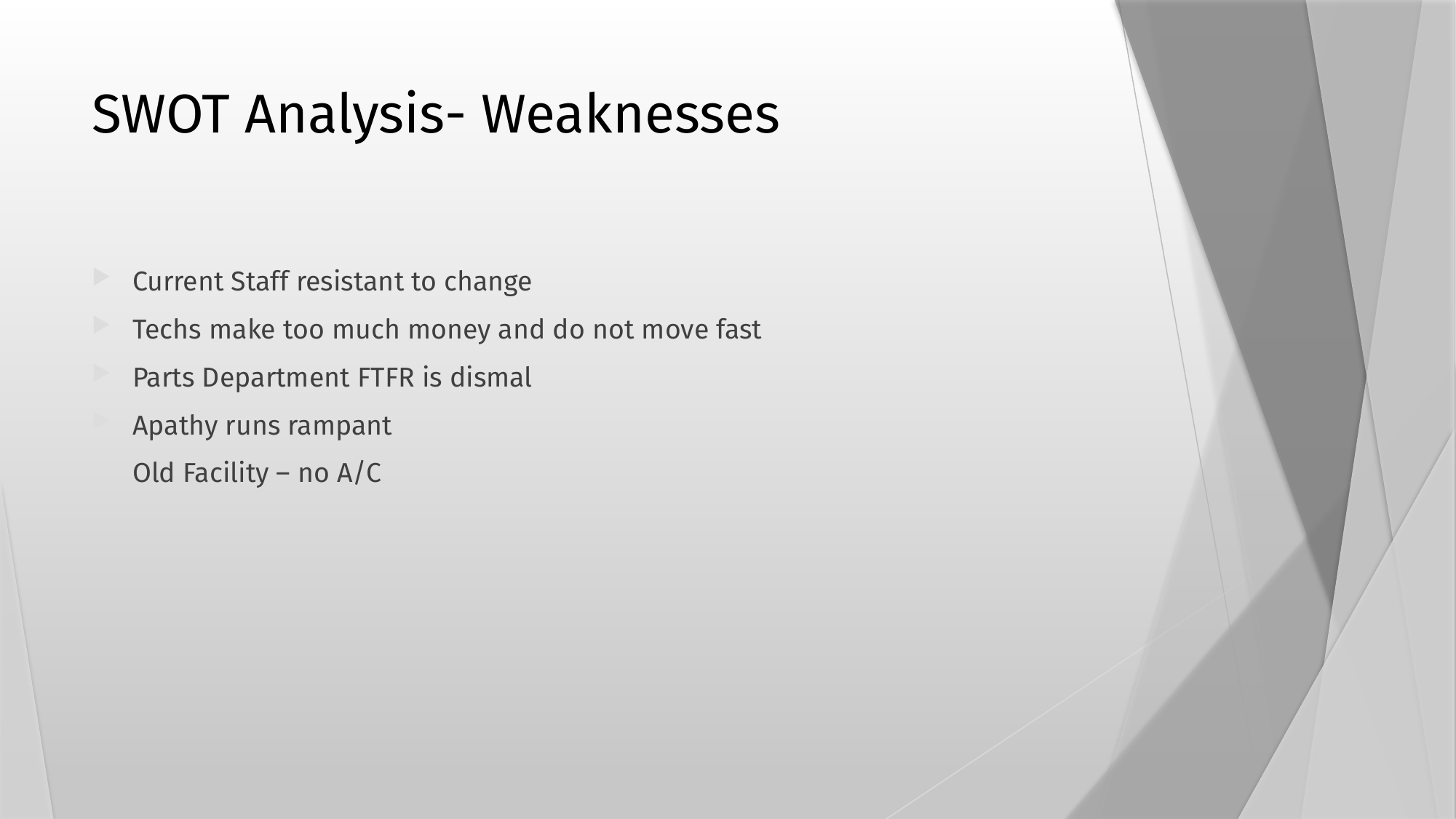

# SWOT Analysis- Weaknesses
Current Staff resistant to change
Techs make too much money and do not move fast
Parts Department FTFR is dismal
Apathy runs rampant
Old Facility – no A/C